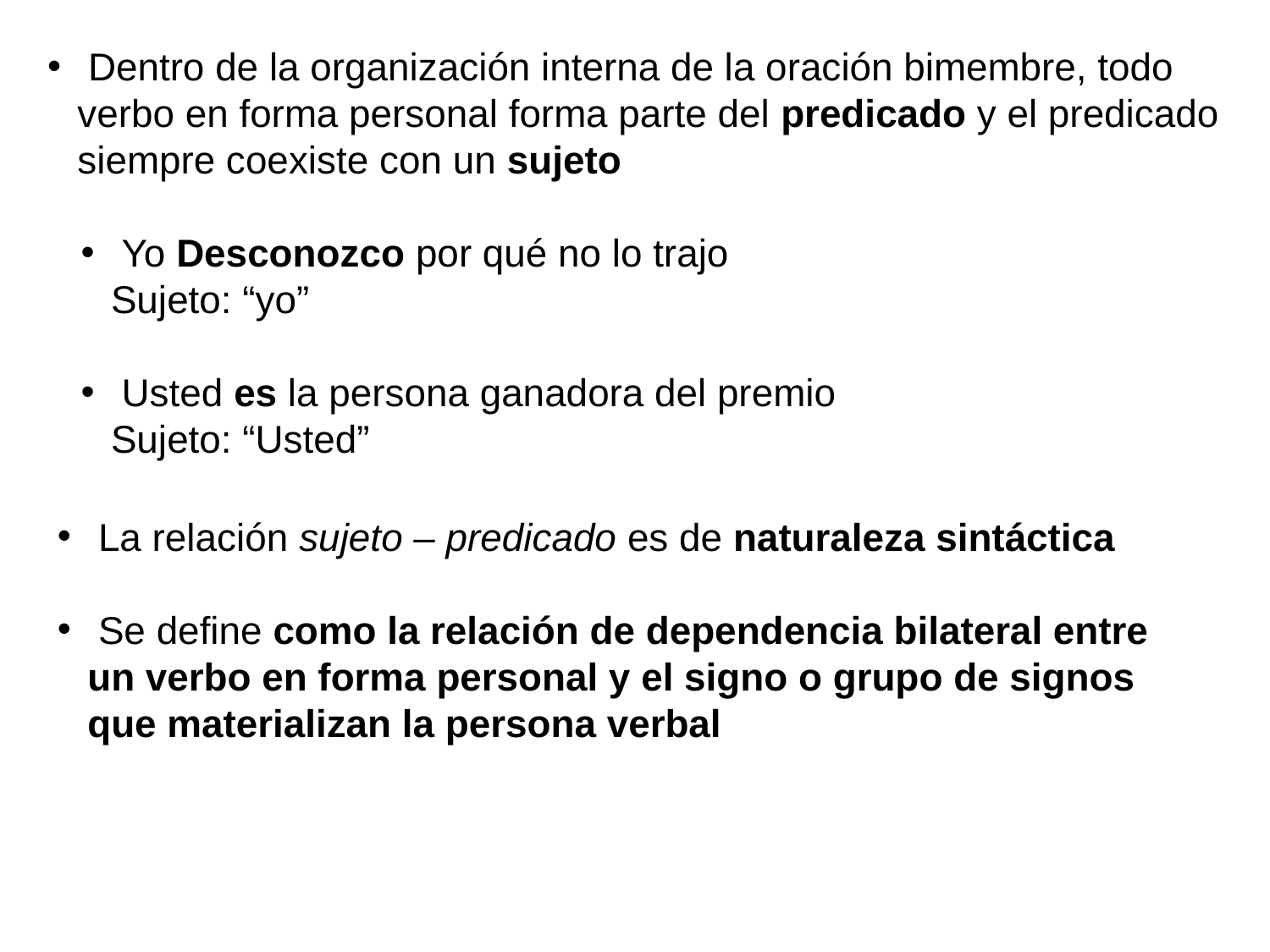

Dentro de la organización interna de la oración bimembre, todo verbo en forma personal forma parte del predicado y el predicado siempre coexiste con un sujeto

 Yo Desconozco por qué no lo trajo
Sujeto: “yo”

 Usted es la persona ganadora del premio
Sujeto: “Usted”

 La relación sujeto – predicado es de naturaleza sintáctica

 Se define como la relación de dependencia bilateral entre un verbo en forma personal y el signo o grupo de signos que materializan la persona verbal